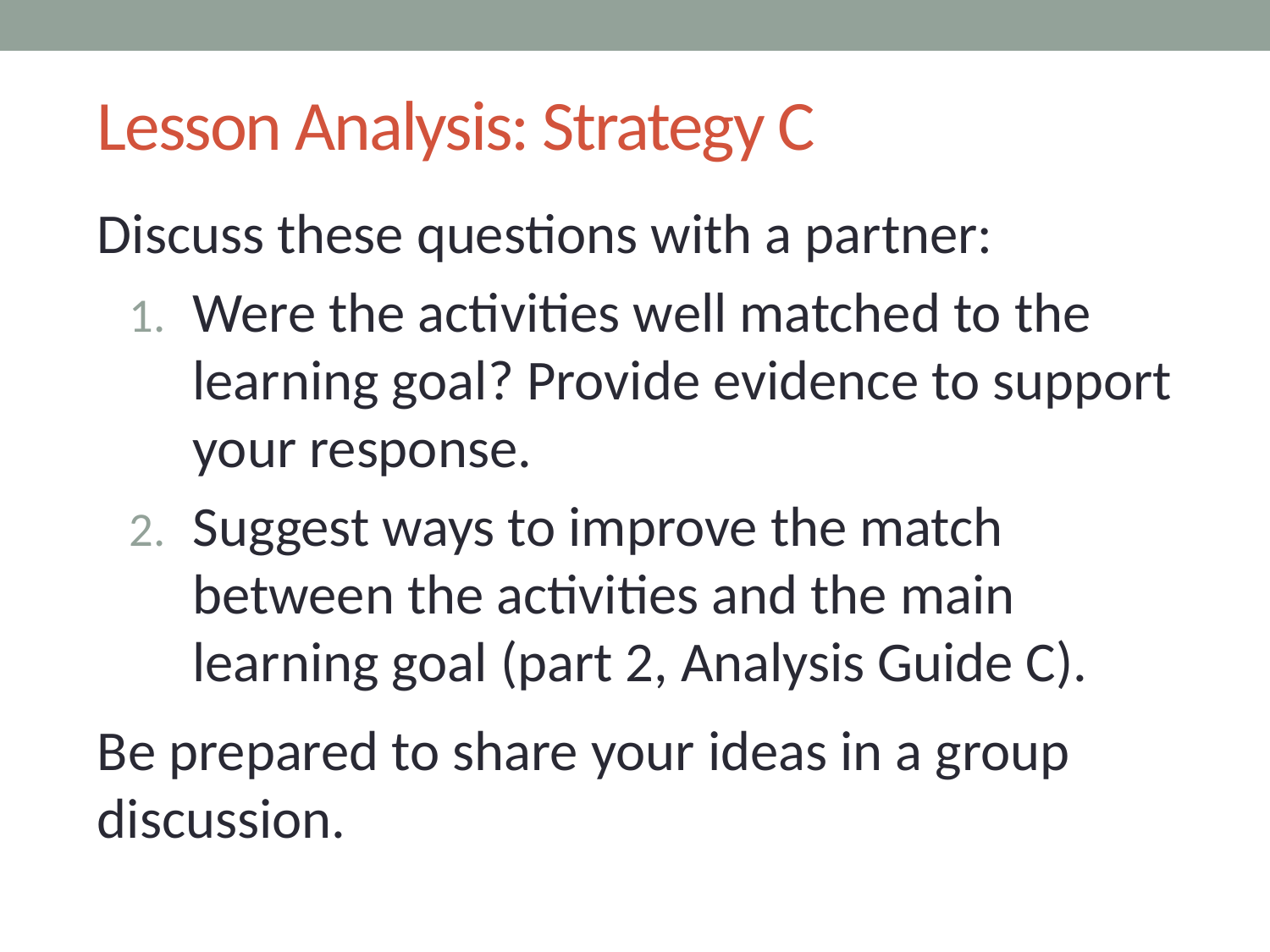

# Lesson Analysis: Strategy C
Discuss these questions with a partner:
Were the activities well matched to the learning goal? Provide evidence to support your response.
Suggest ways to improve the match between the activities and the main learning goal (part 2, Analysis Guide C).
Be prepared to share your ideas in a group discussion.